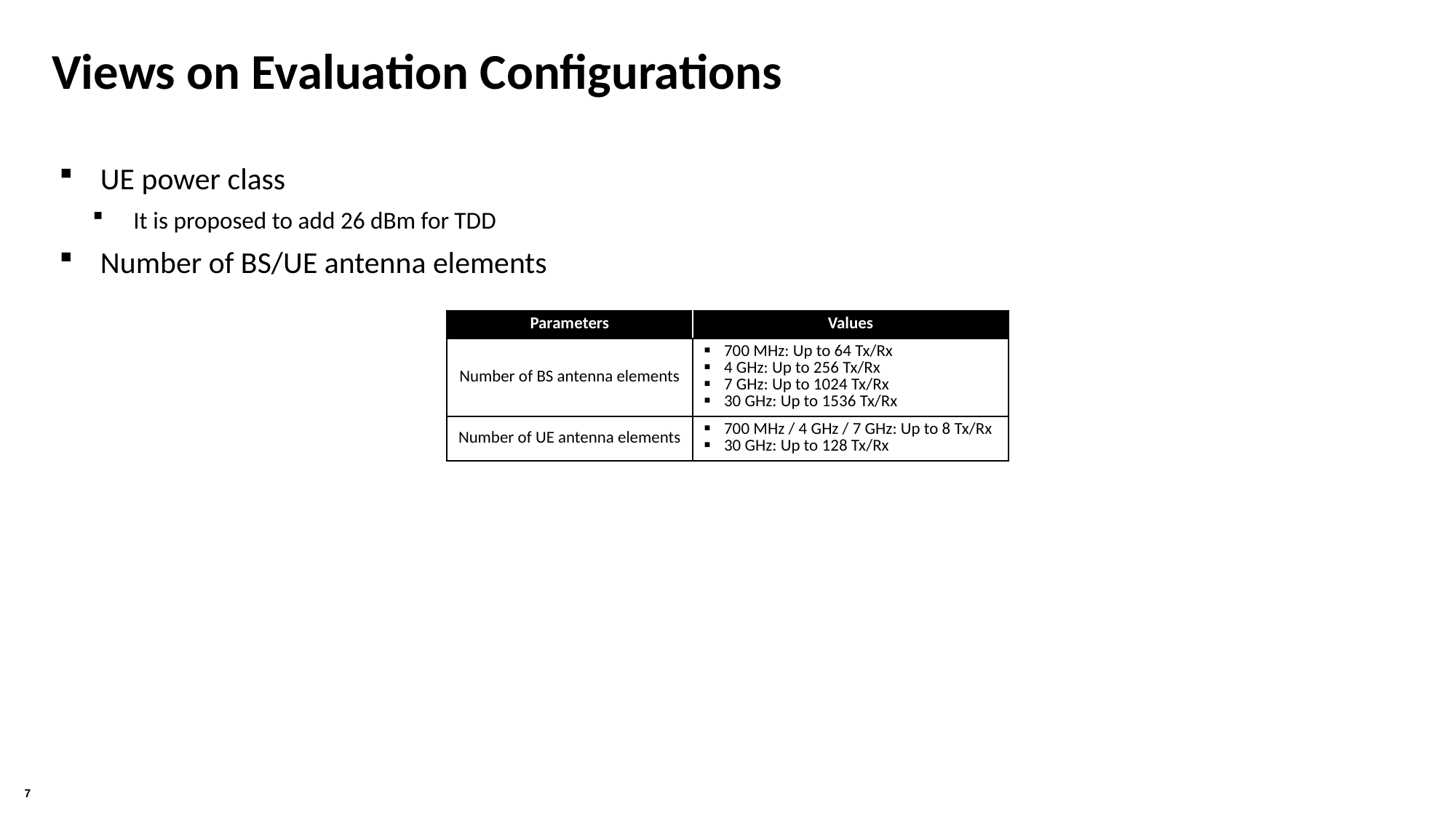

Views on Evaluation Configurations

UE power class
It is proposed to add 26 dBm for TDD
Number of BS/UE antenna elements

| Parameters | Values |
| --- | --- |
| Number of BS antenna elements | 700 MHz: Up to 64 Tx/Rx 4 GHz: Up to 256 Tx/Rx 7 GHz: Up to 1024 Tx/Rx 30 GHz: Up to 1536 Tx/Rx |
| Number of UE antenna elements | 700 MHz / 4 GHz / 7 GHz: Up to 8 Tx/Rx 30 GHz: Up to 128 Tx/Rx |